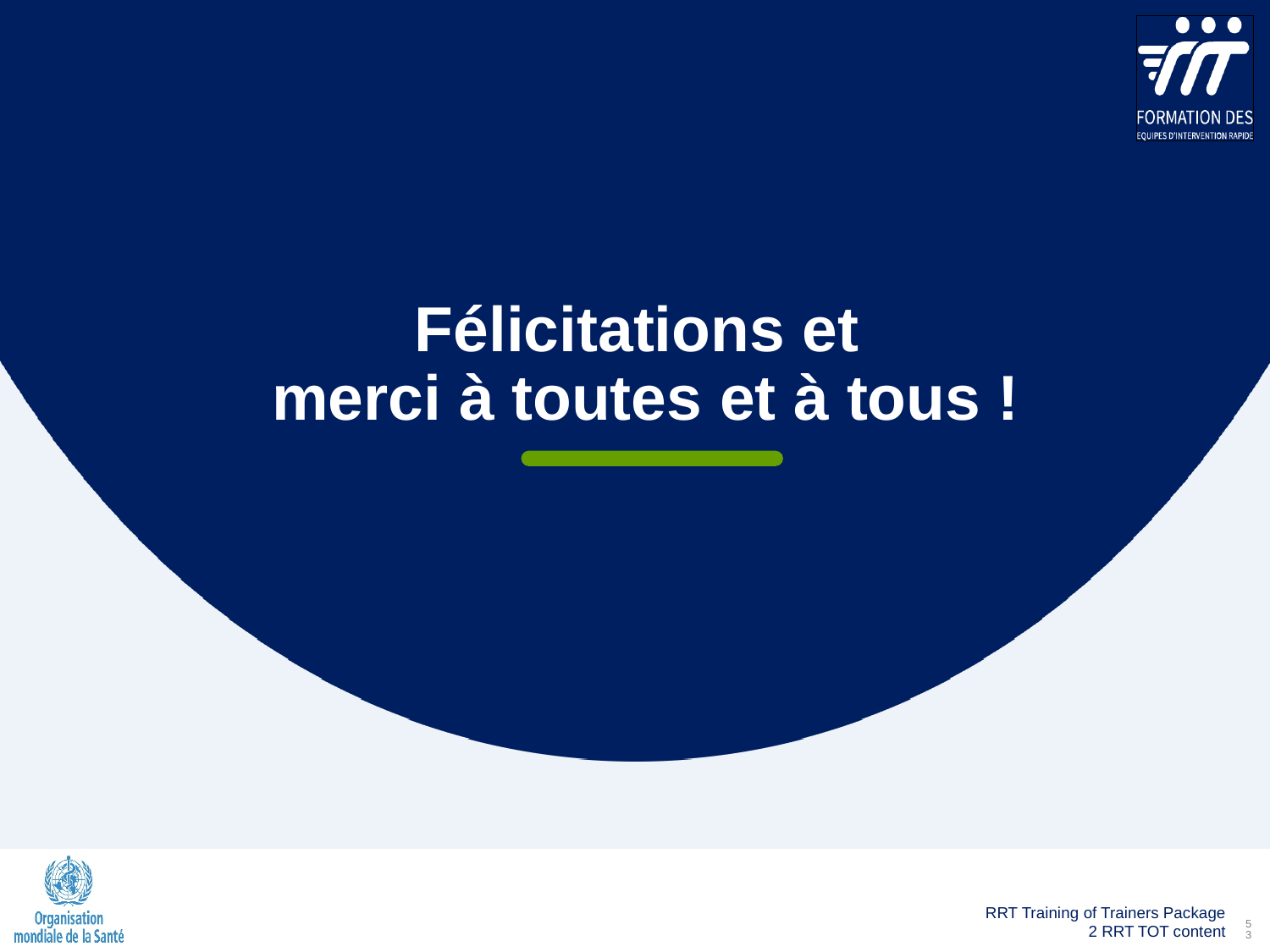

# Félicitations et
merci à toutes et à tous !